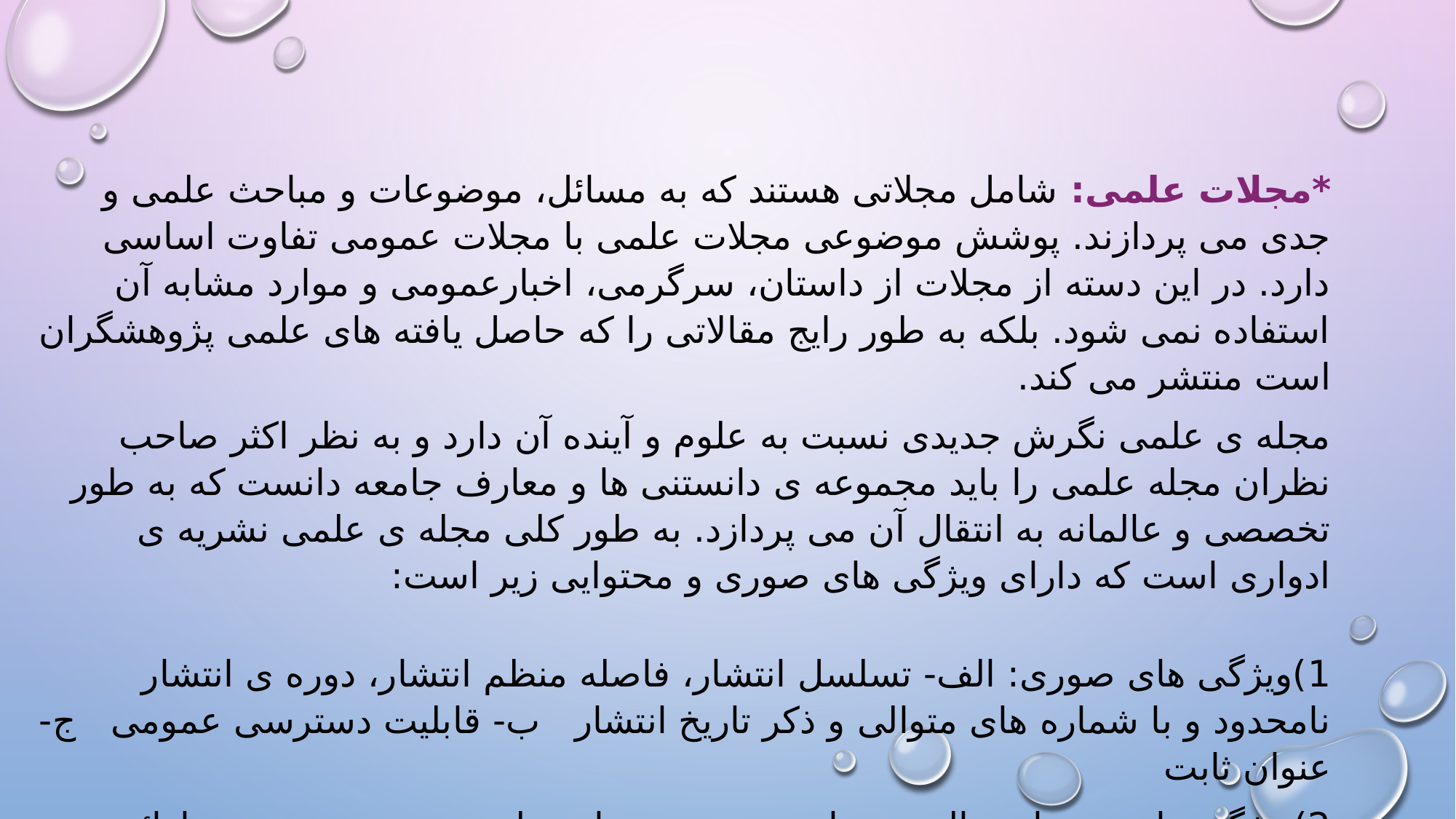

*مجلات علمی: شامل مجلاتی هستند که به مسائل، موضوعات و مباحث علمی و جدی می پردازند. پوشش موضوعی مجلات علمی با مجلات عمومی تفاوت اساسی دارد. در این دسته از مجلات از داستان، سرگرمی، اخبارعمومی و موارد مشابه آن استفاده نمی شود. بلکه به طور رایج مقالاتی را که حاصل یافته های علمی پژوهشگران است منتشر می کند.
مجله ی علمی نگرش جدیدی نسبت به علوم و آینده آن دارد و به نظر اکثر صاحب نظران مجله علمی را باید مجموعه ی دانستنی ها و معارف جامعه دانست که به طور تخصصی و عالمانه به انتقال آن می پردازد. به طور کلی مجله ی علمی نشریه ی ادواری است که دارای ویژگی های صوری و محتوایی زیر است:

1)ویژگی های صوری: الف- تسلسل انتشار، فاصله منظم انتشار، دوره ی انتشار نامحدود و با شماره های متوالی و ذکر تاریخ انتشار   ب- قابلیت دسترسی عمومی   ج- عنوان ثابت
2)ویژگی های محتوایی: الف- پرداختن به موضوعات علمی و تخصصی    ب- ارائه ی یافته های پژوهشی     ج- انجام داوری یافته های پژوهشی مورد انتشار